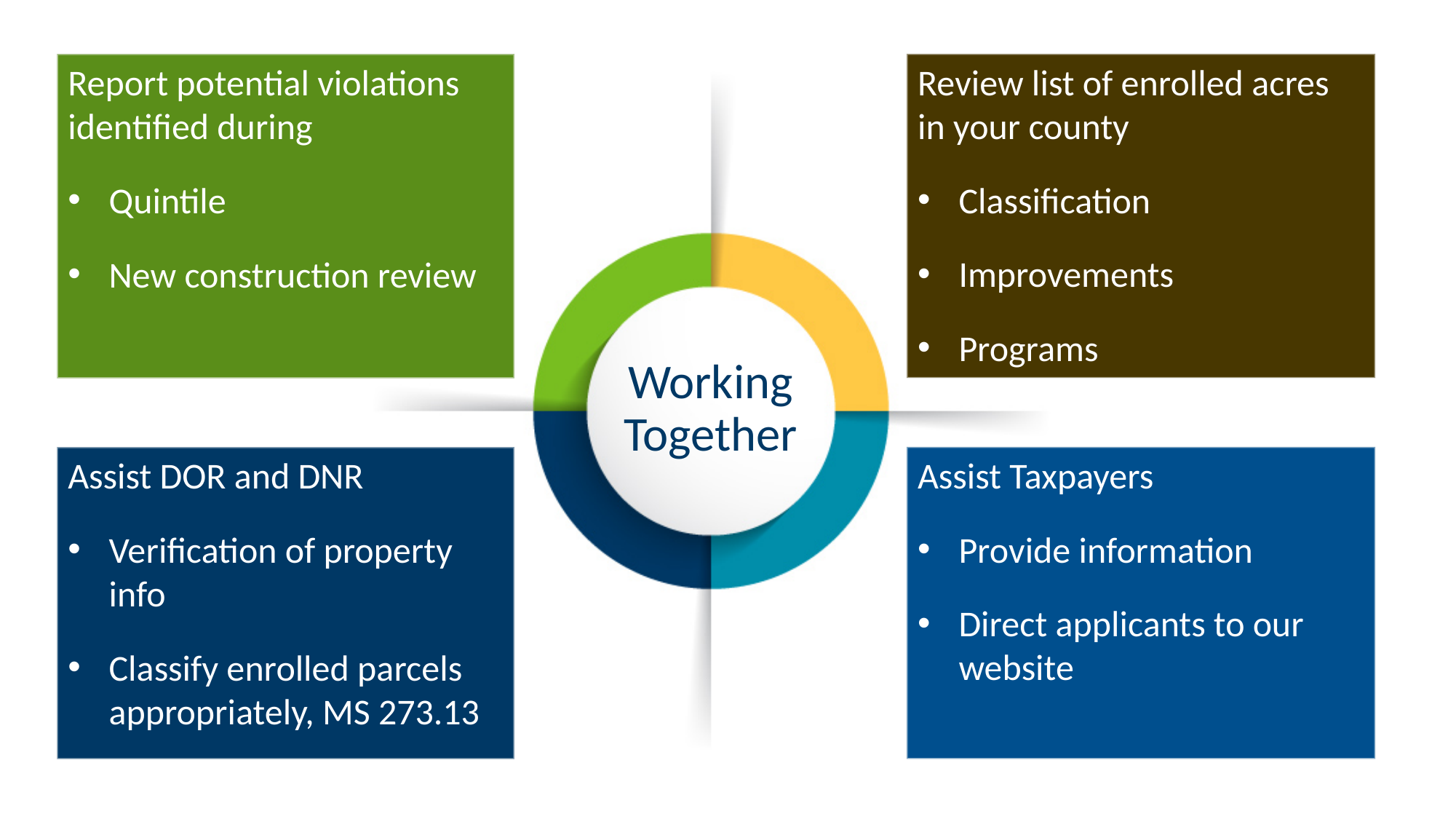

Review list of enrolled acres in your county
Classification
Improvements
Programs

Report potential violations identified during
Quintile
New construction review
# Working Together
Assist Taxpayers
Provide information
Direct applicants to our website
Assist DOR and DNR
Verification of property info
Classify enrolled parcels appropriately, MS 273.13